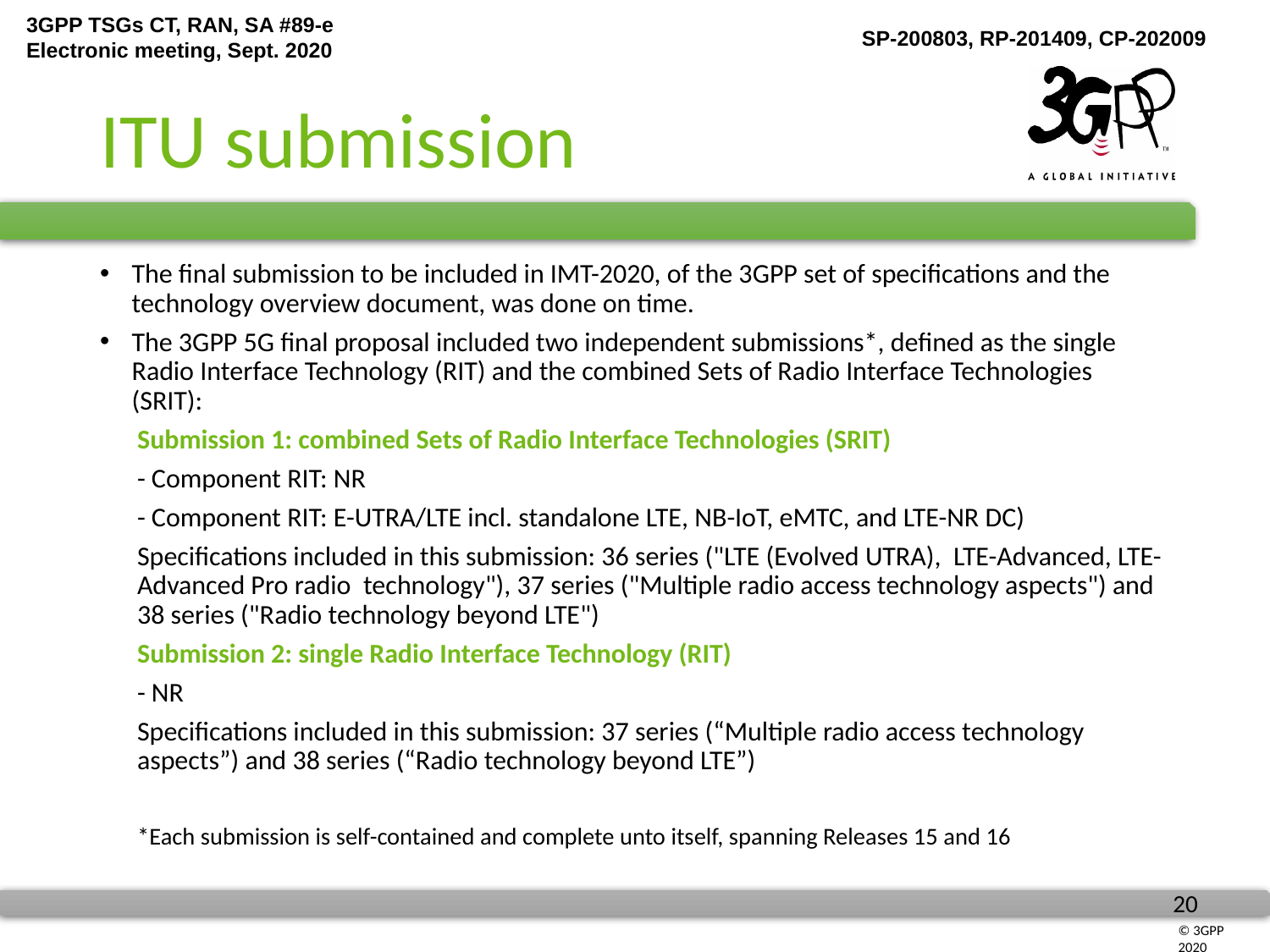

# ITU submission
The final submission to be included in IMT-2020, of the 3GPP set of specifications and the technology overview document, was done on time.
The 3GPP 5G final proposal included two independent submissions*, defined as the single Radio Interface Technology (RIT) and the combined Sets of Radio Interface Technologies (SRIT):
Submission 1: combined Sets of Radio Interface Technologies (SRIT)
- Component RIT: NR
- Component RIT: E-UTRA/LTE incl. standalone LTE, NB-IoT, eMTC, and LTE-NR DC)
Specifications included in this submission: 36 series ("LTE (Evolved UTRA),  LTE-Advanced, LTE-Advanced Pro radio  technology"), 37 series ("Multiple radio access technology aspects") and 38 series ("Radio technology beyond LTE")
Submission 2: single Radio Interface Technology (RIT)
- NR
Specifications included in this submission: 37 series (“Multiple radio access technology aspects”) and 38 series (“Radio technology beyond LTE”)

*Each submission is self-contained and complete unto itself, spanning Releases 15 and 16